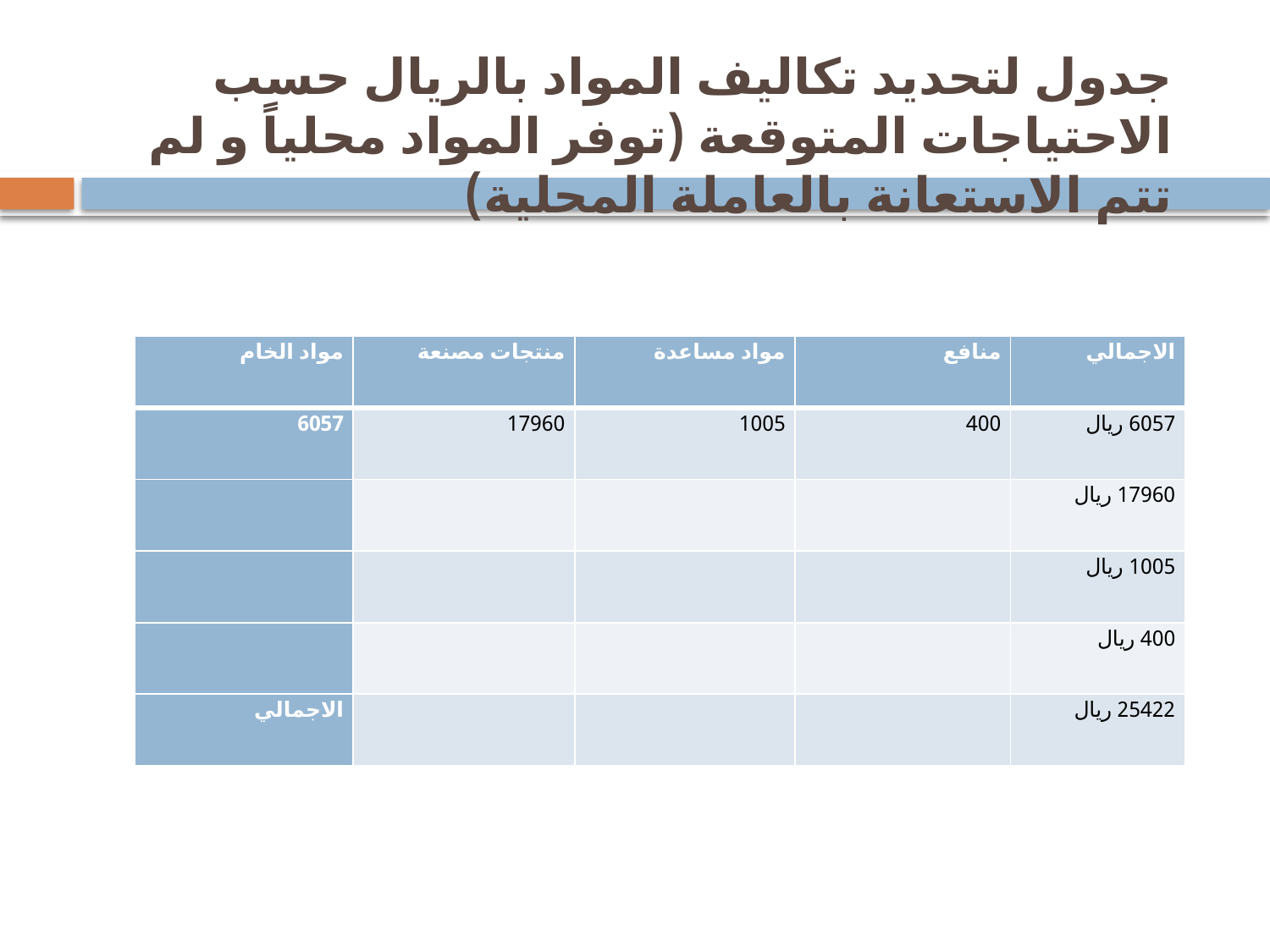

جدول لتحديد تكاليف المواد بالريال حسب الاحتياجات المتوقعة (توفر المواد محلياً و لم تتم الاستعانة بالعاملة المحلية)
| مواد الخام | منتجات مصنعة | مواد مساعدة | منافع | الاجمالي |
| --- | --- | --- | --- | --- |
| 6057 | 17960 | 1005 | 400 | 6057 ريال |
|  |  |  |  | 17960 ريال |
|  |  |  |  | 1005 ريال |
|  |  |  |  | 400 ريال |
| الاجمالي |  |  |  | 25422 ريال |